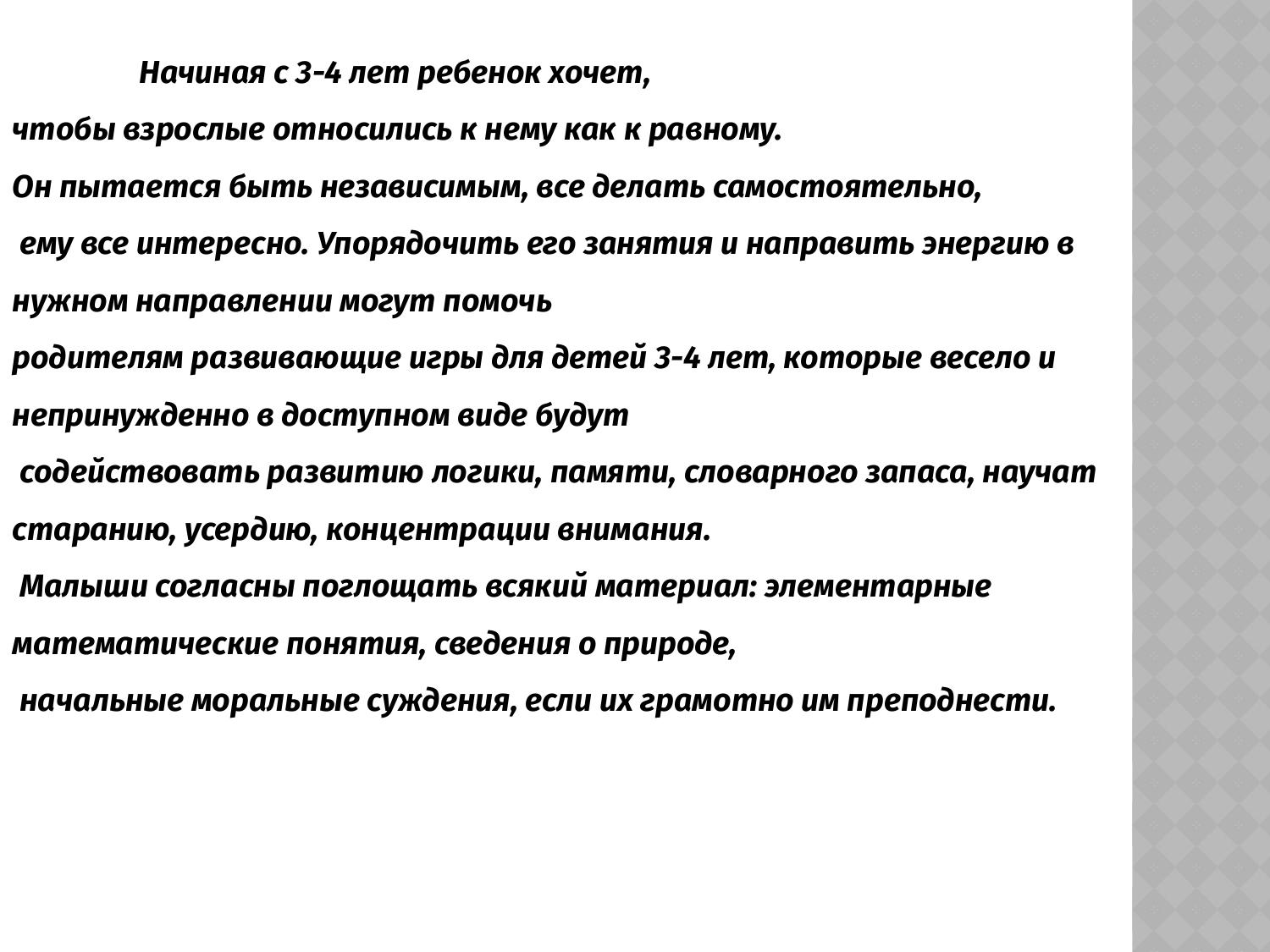

Начиная с 3-4 лет ребенок хочет,
чтобы взрослые относились к нему как к равному.
Он пытается быть независимым, все делать самостоятельно,
 ему все интересно. Упорядочить его занятия и направить энергию в нужном направлении могут помочь
родителям развивающие игры для детей 3-4 лет, которые весело и непринужденно в доступном виде будут
 содействовать развитию логики, памяти, словарного запаса, научат старанию, усердию, концентрации внимания.
 Малыши согласны поглощать всякий материал: элементарные математические понятия, сведения о природе,
 начальные моральные суждения, если их грамотно им преподнести.